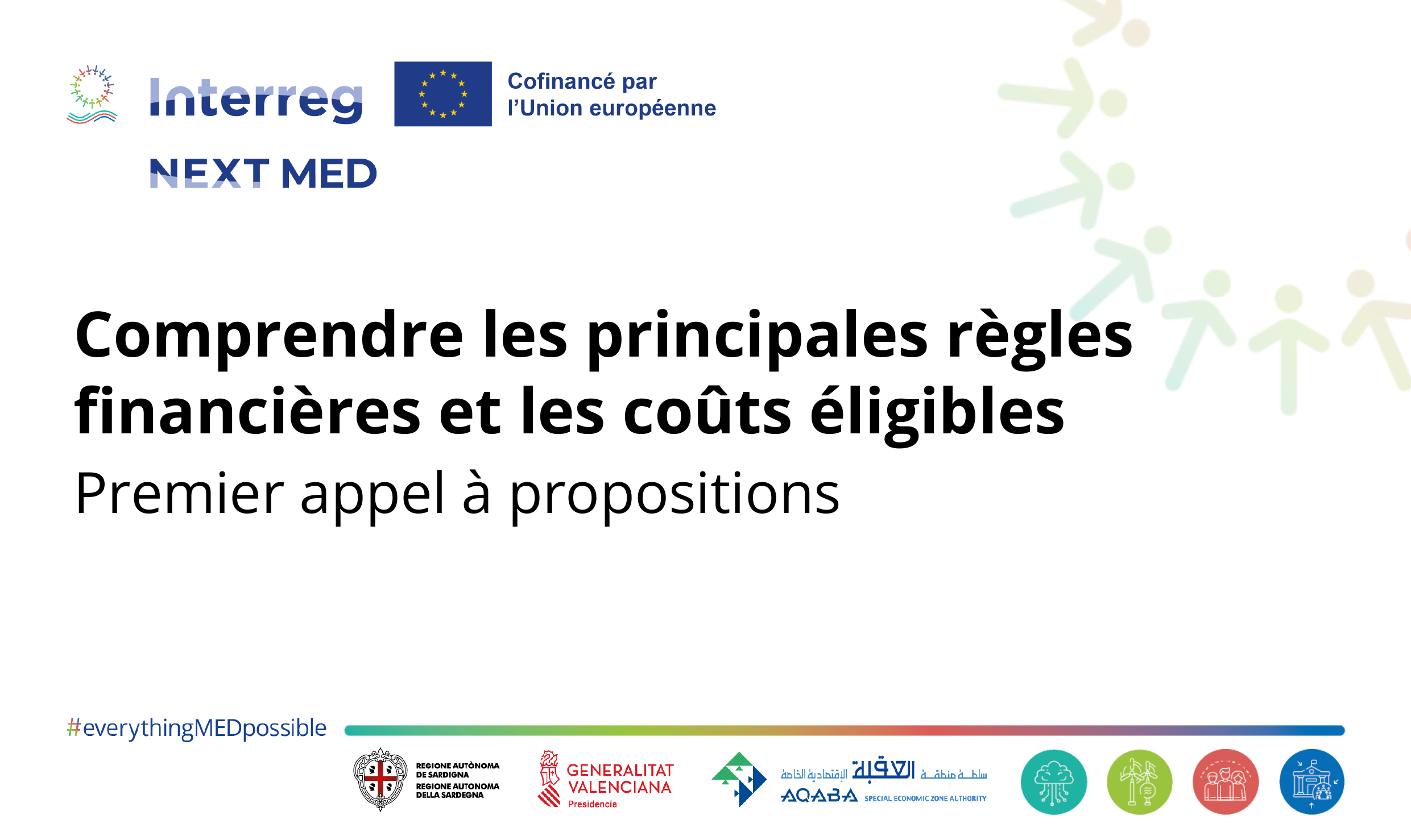

# Comprendre les principales règles financières et les coûts éligibles
Premier appel à propositions